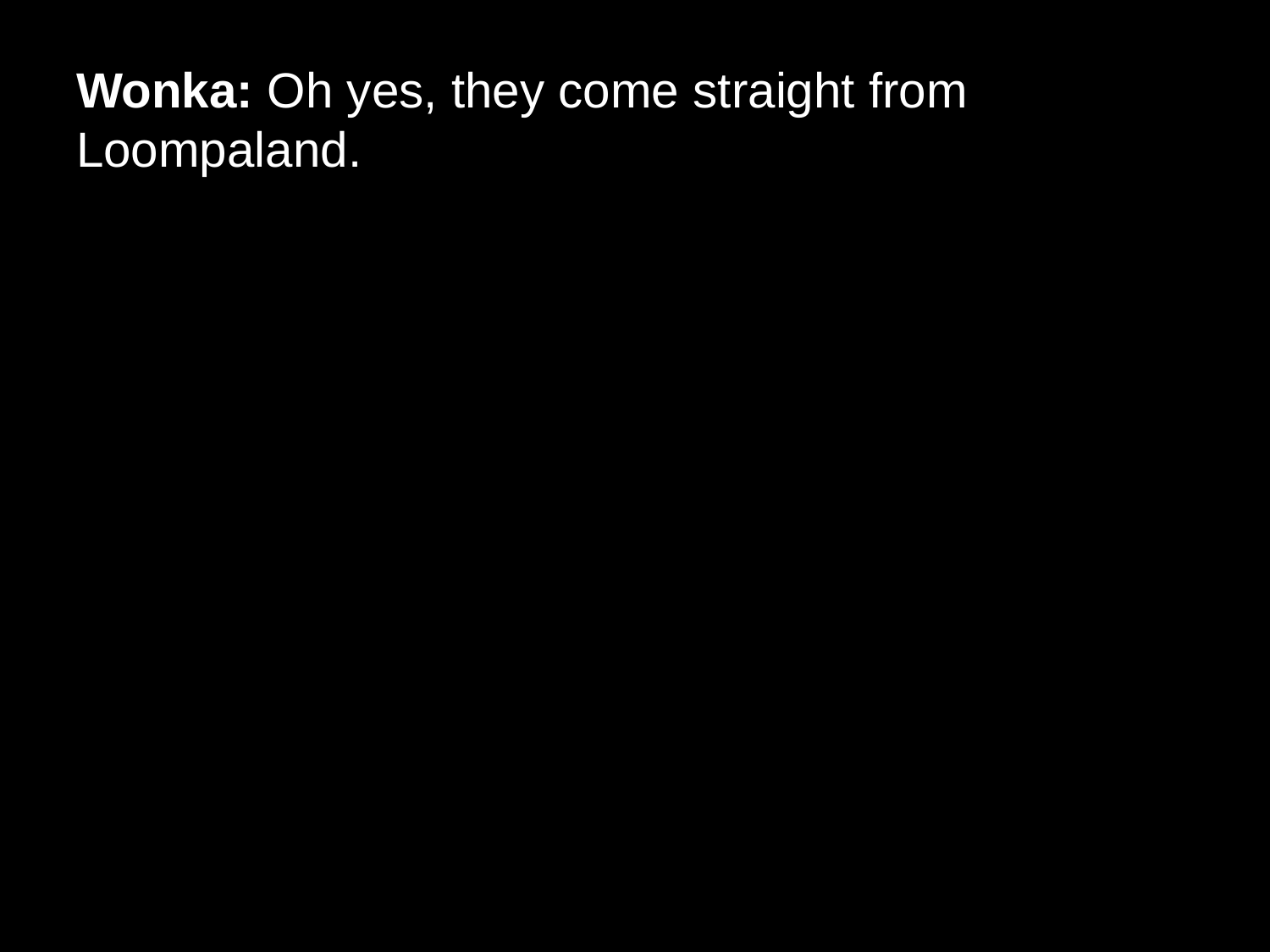

# Wonka: Oh yes, they come straight from Loompaland.